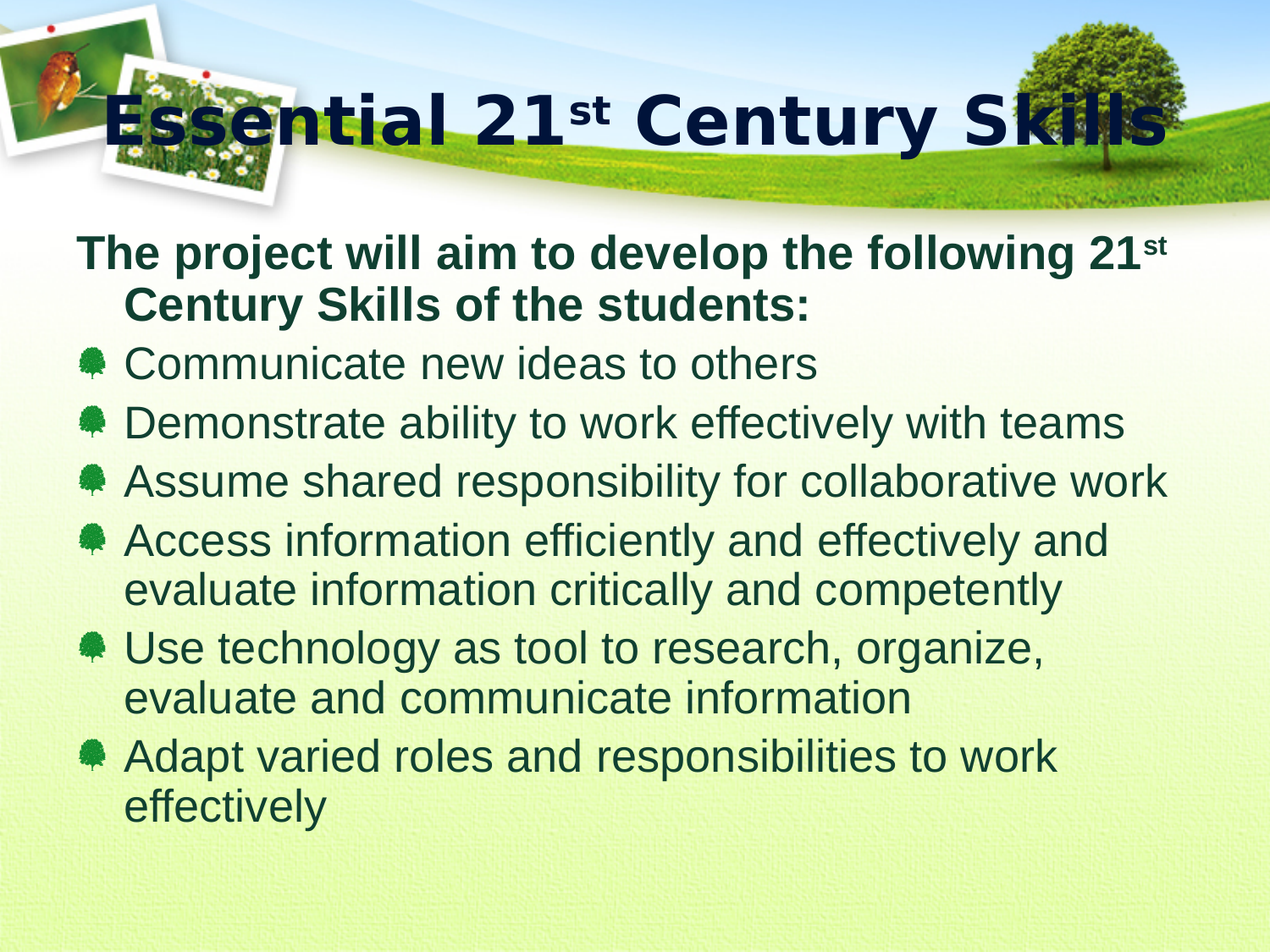

# Essential 21st Century Skills
The project will aim to develop the following 21st Century Skills of the students:
Communicate new ideas to others
Demonstrate ability to work effectively with teams
Assume shared responsibility for collaborative work
Access information efficiently and effectively and evaluate information critically and competently
Use technology as tool to research, organize, evaluate and communicate information
Adapt varied roles and responsibilities to work effectively